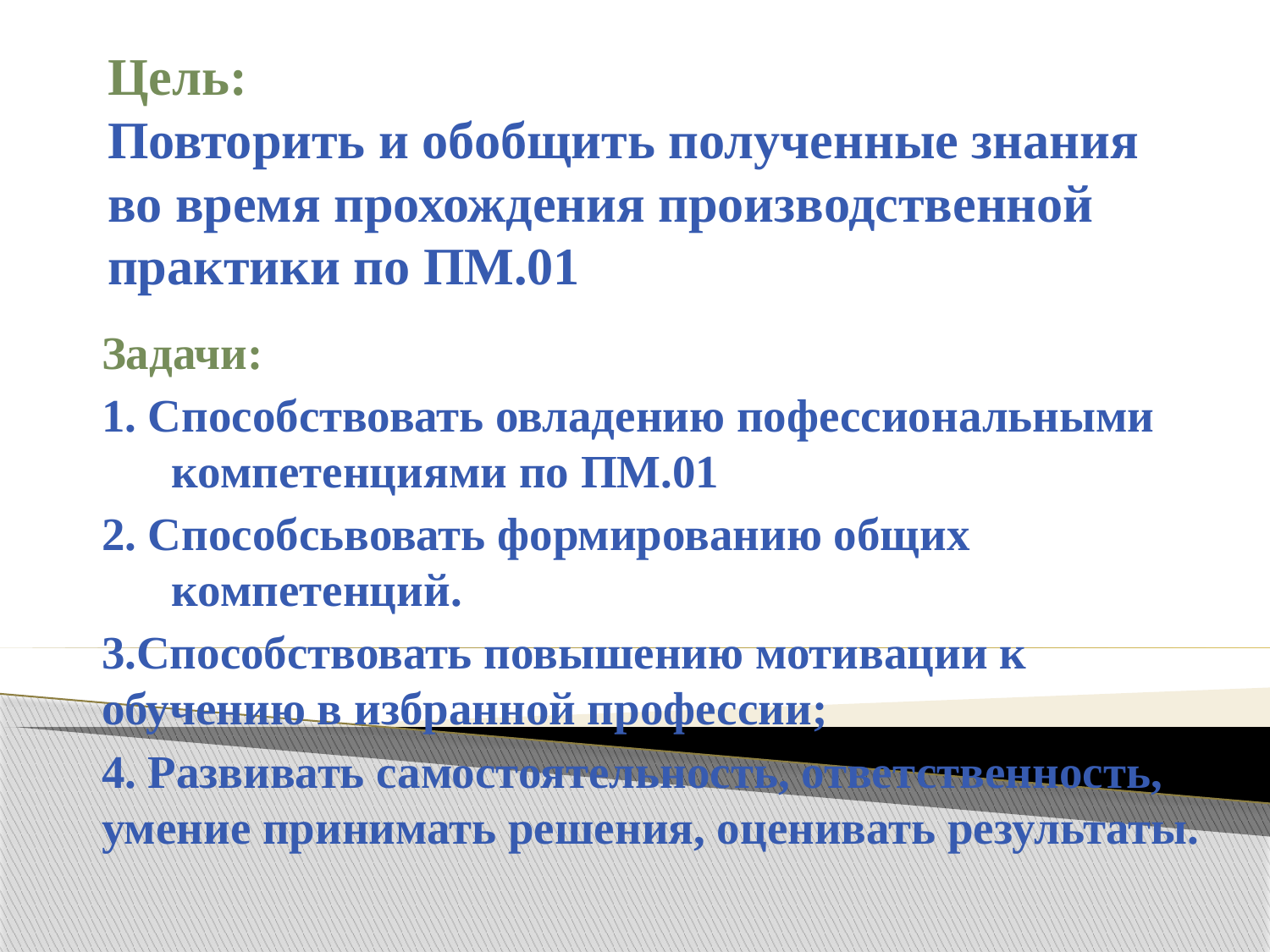

# Цель: Повторить и обобщить полученные знания во время прохождения производственной практики по ПМ.01
Задачи:
1. Способствовать овладению пофессиональными компетенциями по ПМ.01
2. Способсьвовать формированию общих компетенций.
3.Способствовать повышению мотивации к обучению в избранной профессии;
4. Развивать самостоятельность, ответственность, умение принимать решения, оценивать результаты.